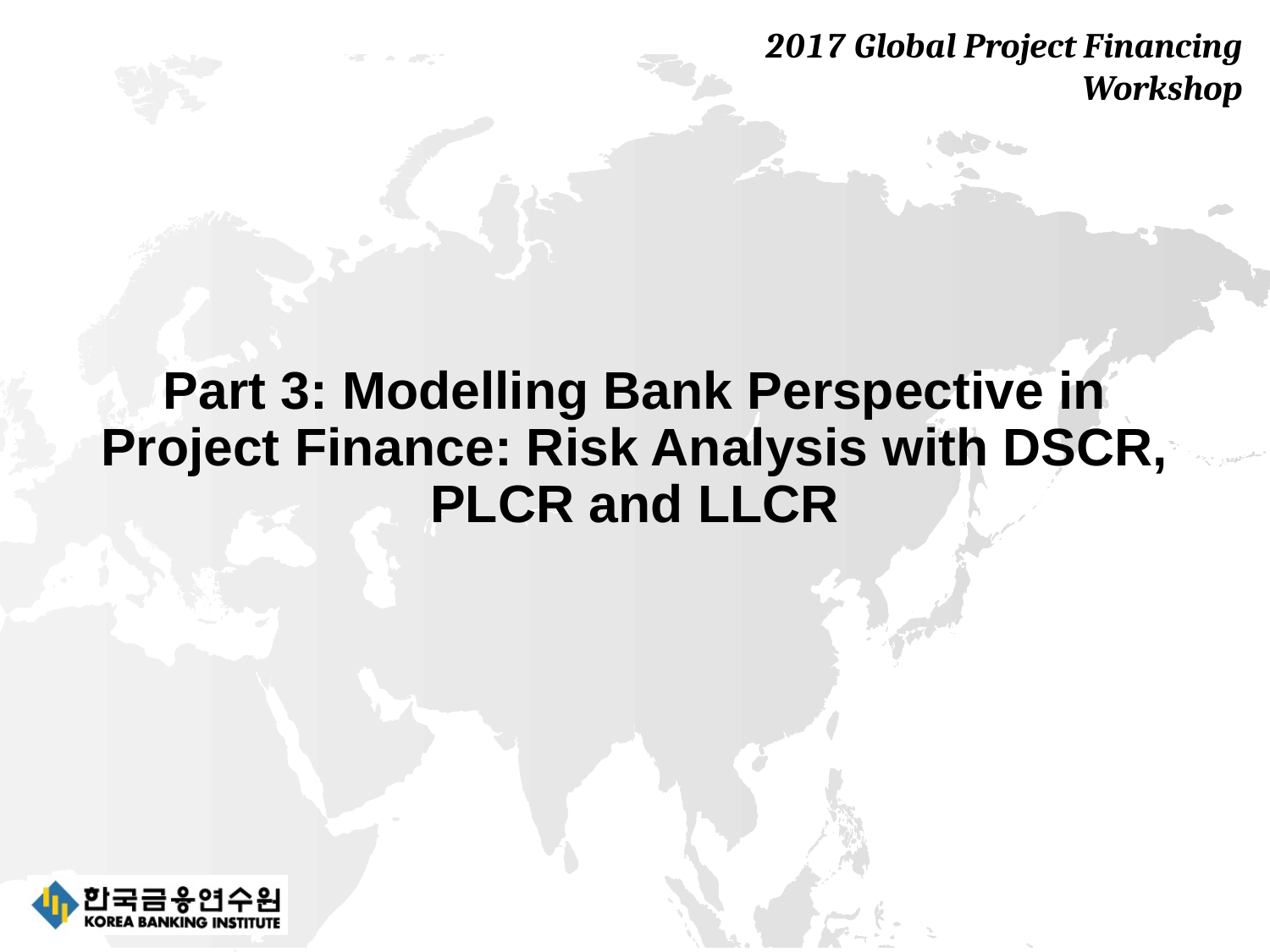

# Part 3: Modelling Bank Perspective in Project Finance: Risk Analysis with DSCR, PLCR and LLCR